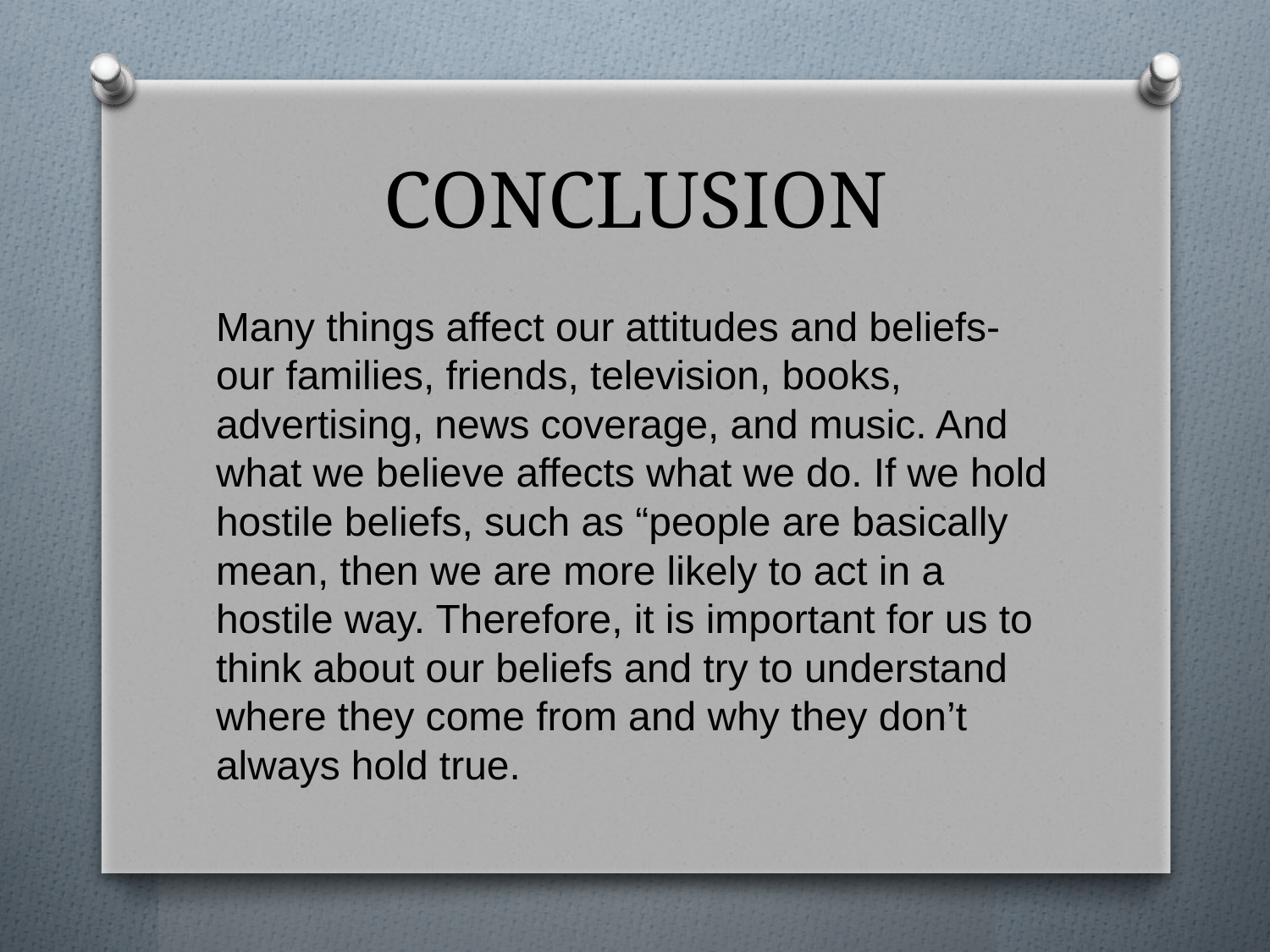

# CONCLUSION
Many things affect our attitudes and beliefs- our families, friends, television, books, advertising, news coverage, and music. And what we believe affects what we do. If we hold hostile beliefs, such as “people are basically mean, then we are more likely to act in a hostile way. Therefore, it is important for us to think about our beliefs and try to understand where they come from and why they don’t always hold true.